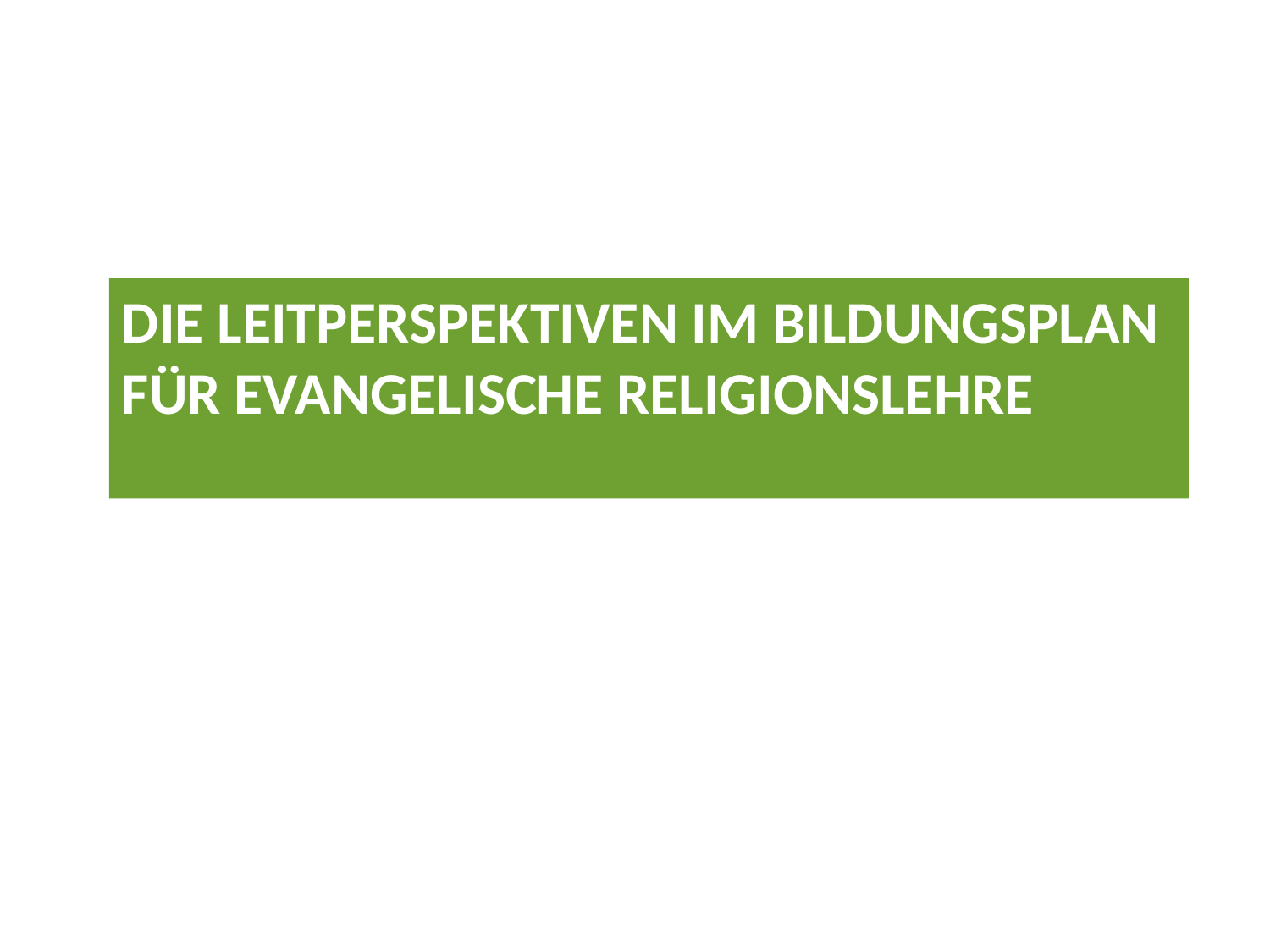

# Die Leitperspektiven im Bildungsplan für Evangelische Religionslehre